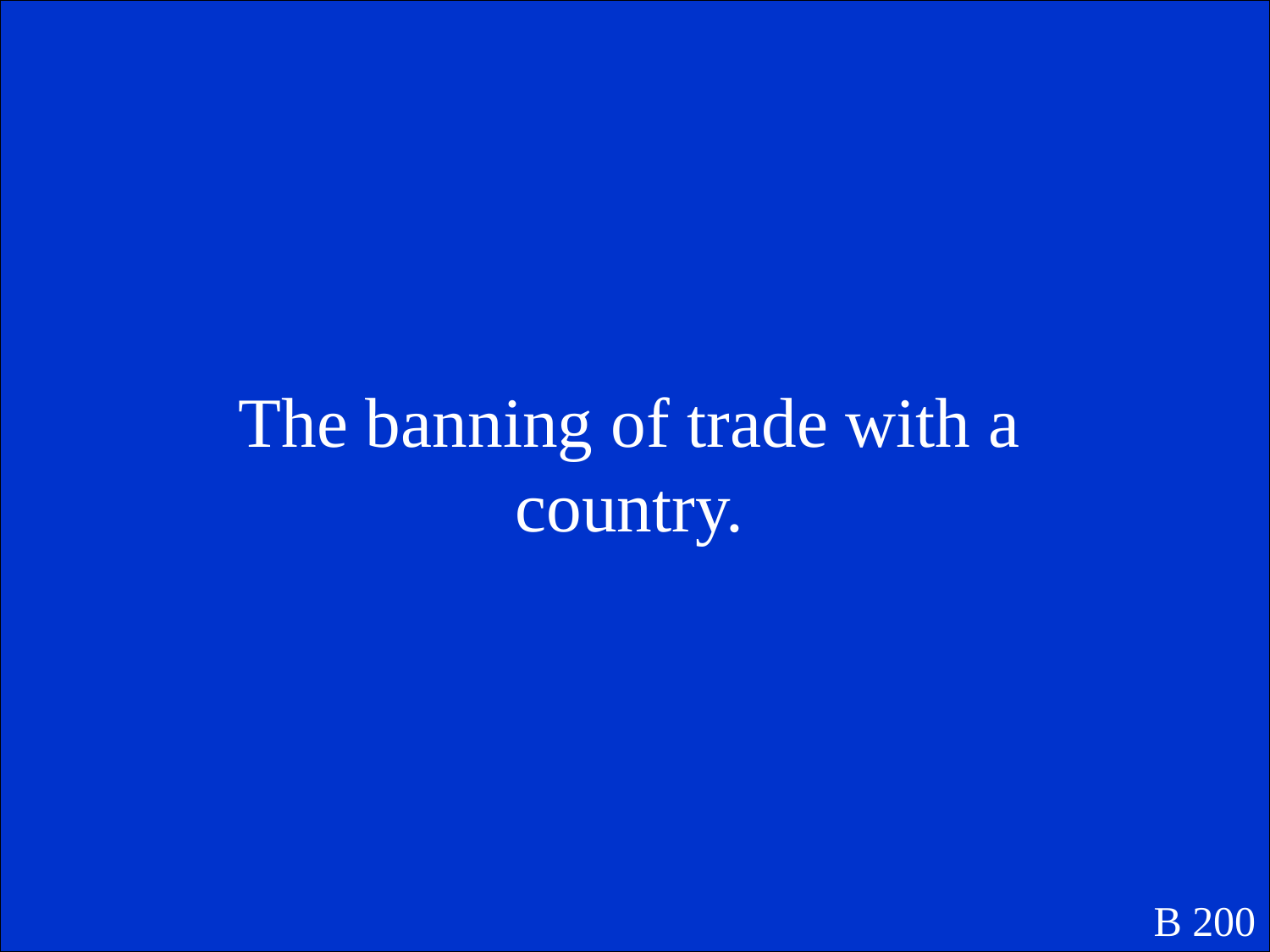

The banning of trade with a country.
B 200